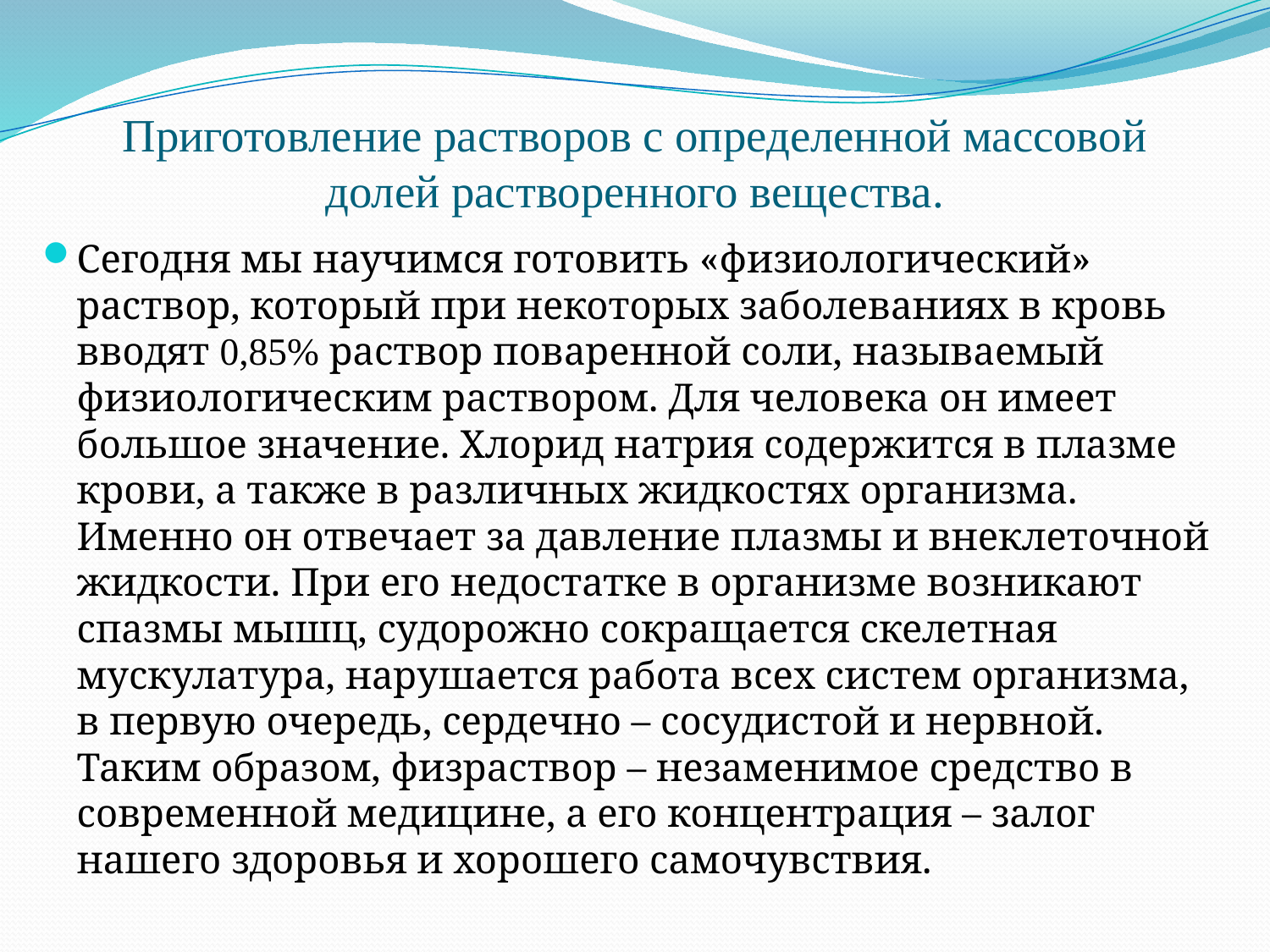

# Приготовление растворов с определенной массовой долей растворенного вещества.
Сегодня мы научимся готовить «физиологический» раствор, который при некоторых заболеваниях в кровь  вводят 0,85% раствор поваренной соли, называемый физиологическим раствором. Для человека он имеет большое значение. Хлорид натрия содержится в плазме крови, а также в различных жидкостях организма. Именно он отвечает за давление плазмы и внеклеточной жидкости. При его недостатке в организме возникают спазмы мышц, судорожно сокращается скелетная мускулатура, нарушается работа всех систем организма, в первую очередь, сердечно – сосудистой и нервной. Таким образом, физраствор – незаменимое средство в современной медицине, а его концентрация – залог нашего здоровья и хорошего самочувствия.